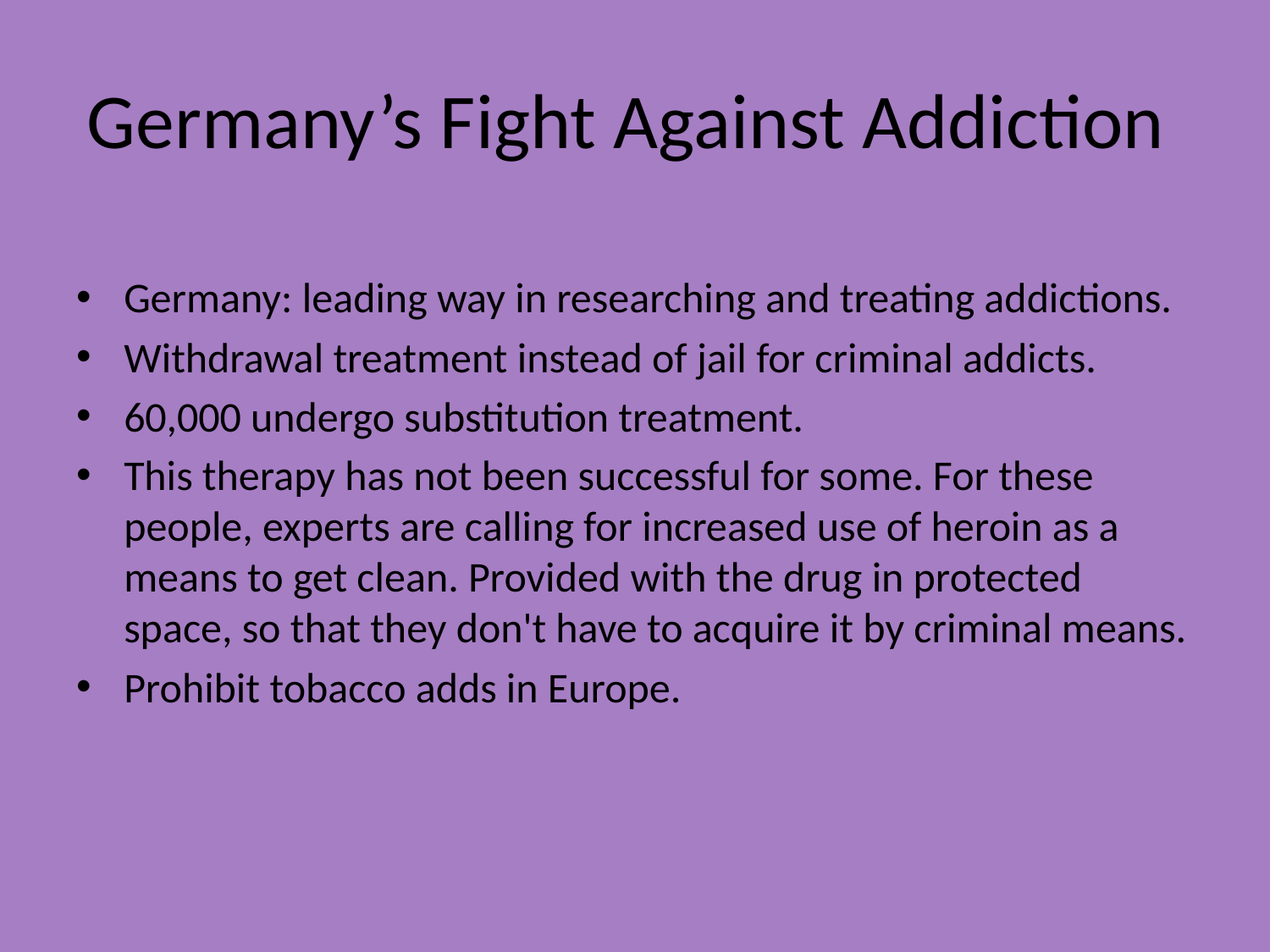

# Germany’s Fight Against Addiction
Germany: leading way in researching and treating addictions.
Withdrawal treatment instead of jail for criminal addicts.
60,000 undergo substitution treatment.
This therapy has not been successful for some. For these people, experts are calling for increased use of heroin as a means to get clean. Provided with the drug in protected space, so that they don't have to acquire it by criminal means.
Prohibit tobacco adds in Europe.